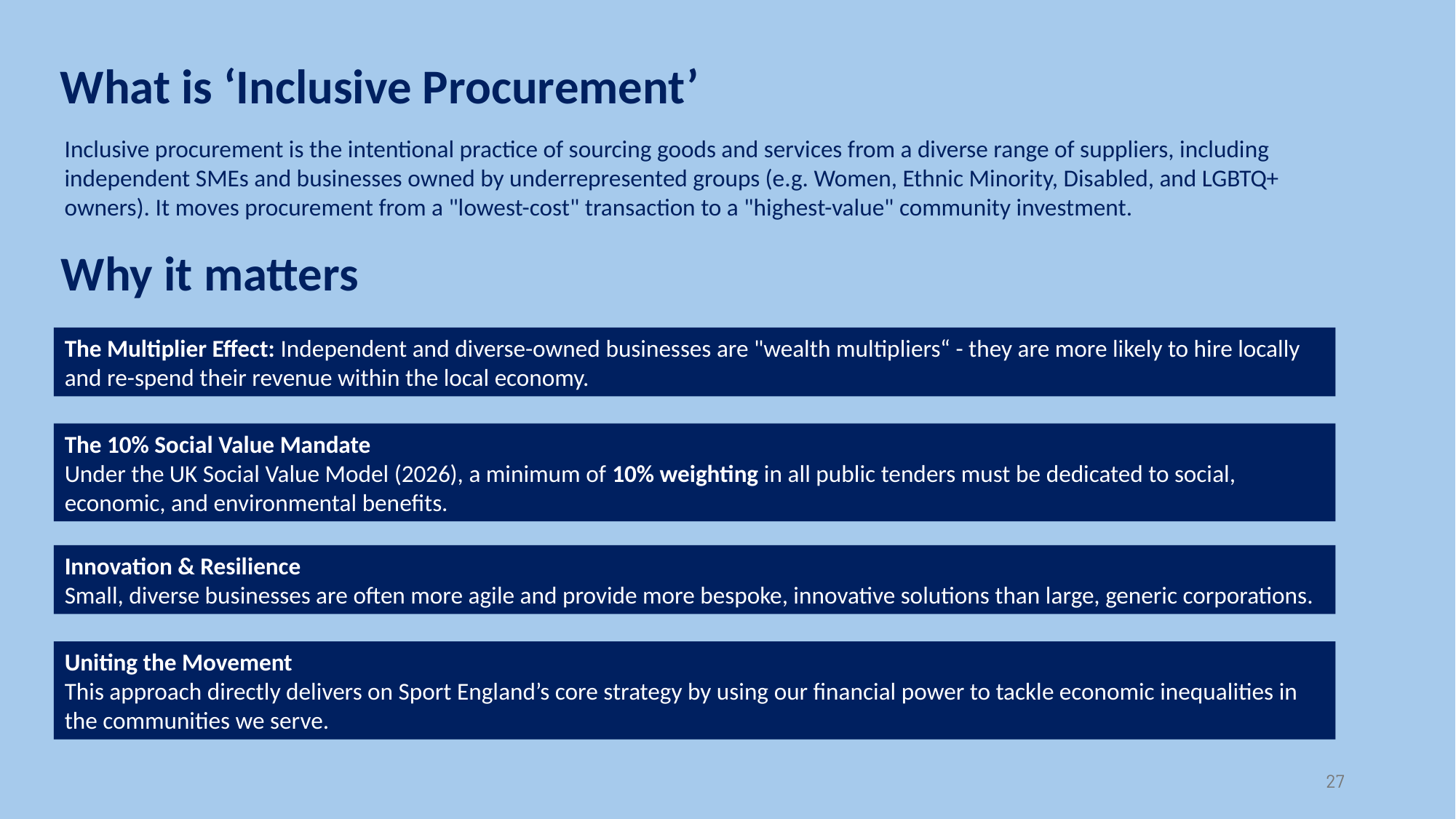

# What is ‘Inclusive Procurement’
Inclusive procurement is the intentional practice of sourcing goods and services from a diverse range of suppliers, including independent SMEs and businesses owned by underrepresented groups (e.g. Women, Ethnic Minority, Disabled, and LGBTQ+ owners). It moves procurement from a "lowest-cost" transaction to a "highest-value" community investment.

Why it matters
The Multiplier Effect: Independent and diverse-owned businesses are "wealth multipliers“ - they are more likely to hire locally and re-spend their revenue within the local economy.
The 10% Social Value Mandate
Under the UK Social Value Model (2026), a minimum of 10% weighting in all public tenders must be dedicated to social, economic, and environmental benefits.
Innovation & Resilience
Small, diverse businesses are often more agile and provide more bespoke, innovative solutions than large, generic corporations.
Uniting the Movement
This approach directly delivers on Sport England’s core strategy by using our financial power to tackle economic inequalities in the communities we serve.
27